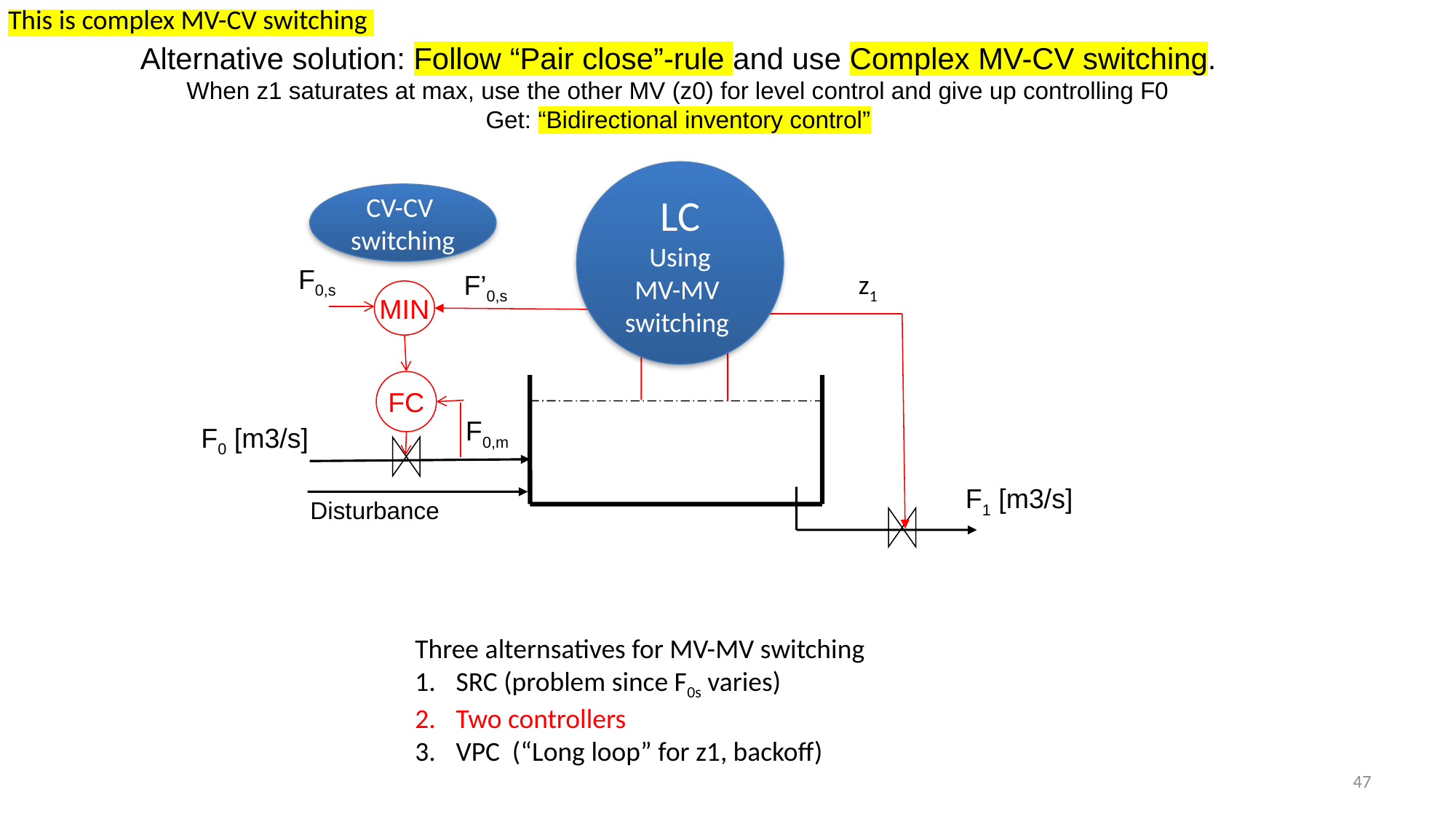

This is complex MV-CV switching

Alternative solution: Follow “Pair close”-rule and use Complex MV-CV switching.
When z1 saturates at max, use the other MV (z0) for level control and give up controlling F0
Get: “Bidirectional inventory control”
LC
Using
MV-MV
switching
CV-CV
switching
SP-L
SP-H
F0,s
z1
F’0,s
MIN
LC
LC

FC

F0,m
F0 [m3/s]

F1 [m3/s]

Disturbance

Three alternsatives for MV-MV switching
SRC (problem since F0s varies)
Two controllers
VPC  (“Long loop” for z1, backoff)
47